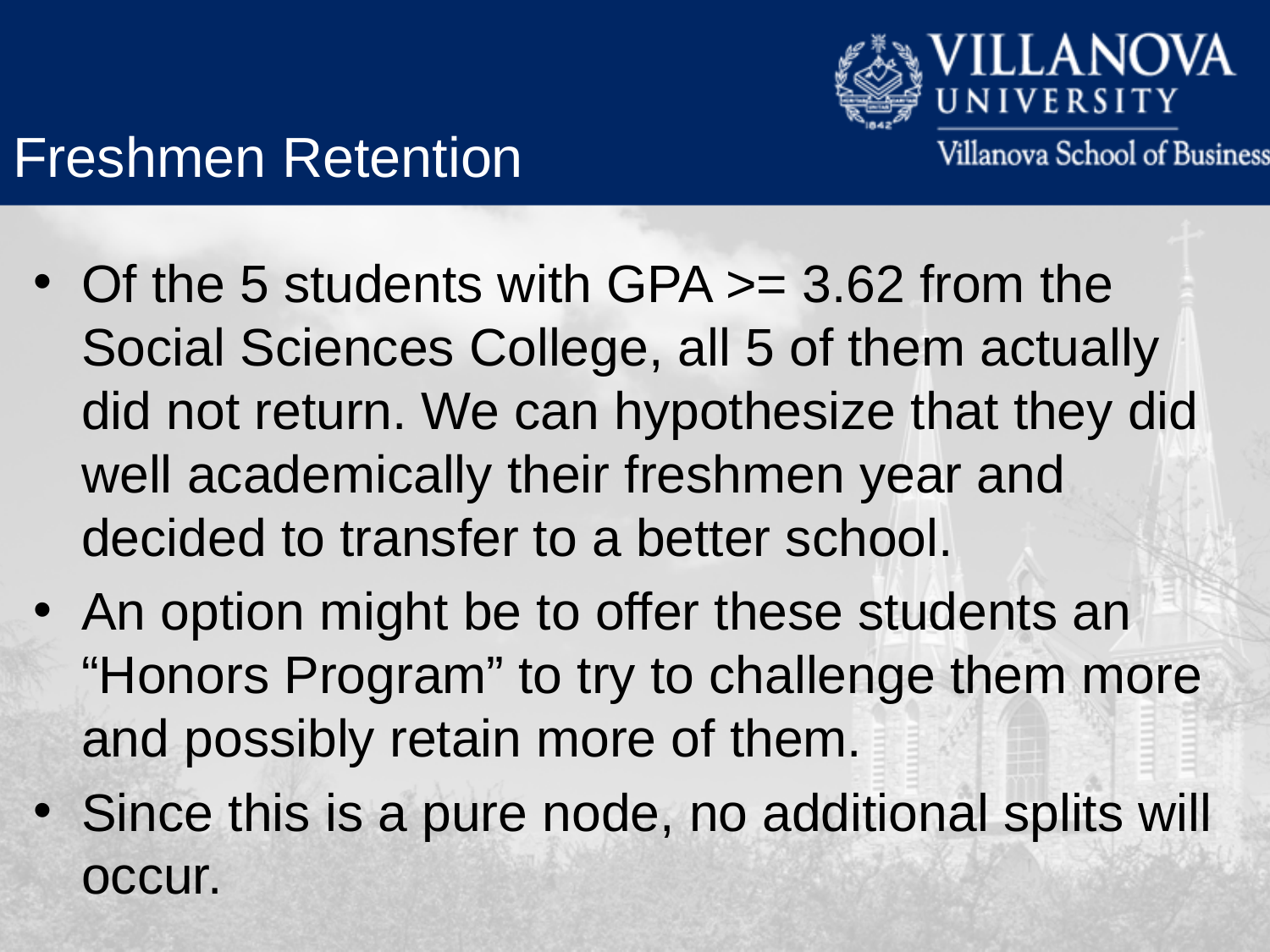

Freshmen Retention
Of the 5 students with GPA >= 3.62 from the Social Sciences College, all 5 of them actually did not return. We can hypothesize that they did well academically their freshmen year and decided to transfer to a better school.
An option might be to offer these students an “Honors Program” to try to challenge them more and possibly retain more of them.
Since this is a pure node, no additional splits will occur.